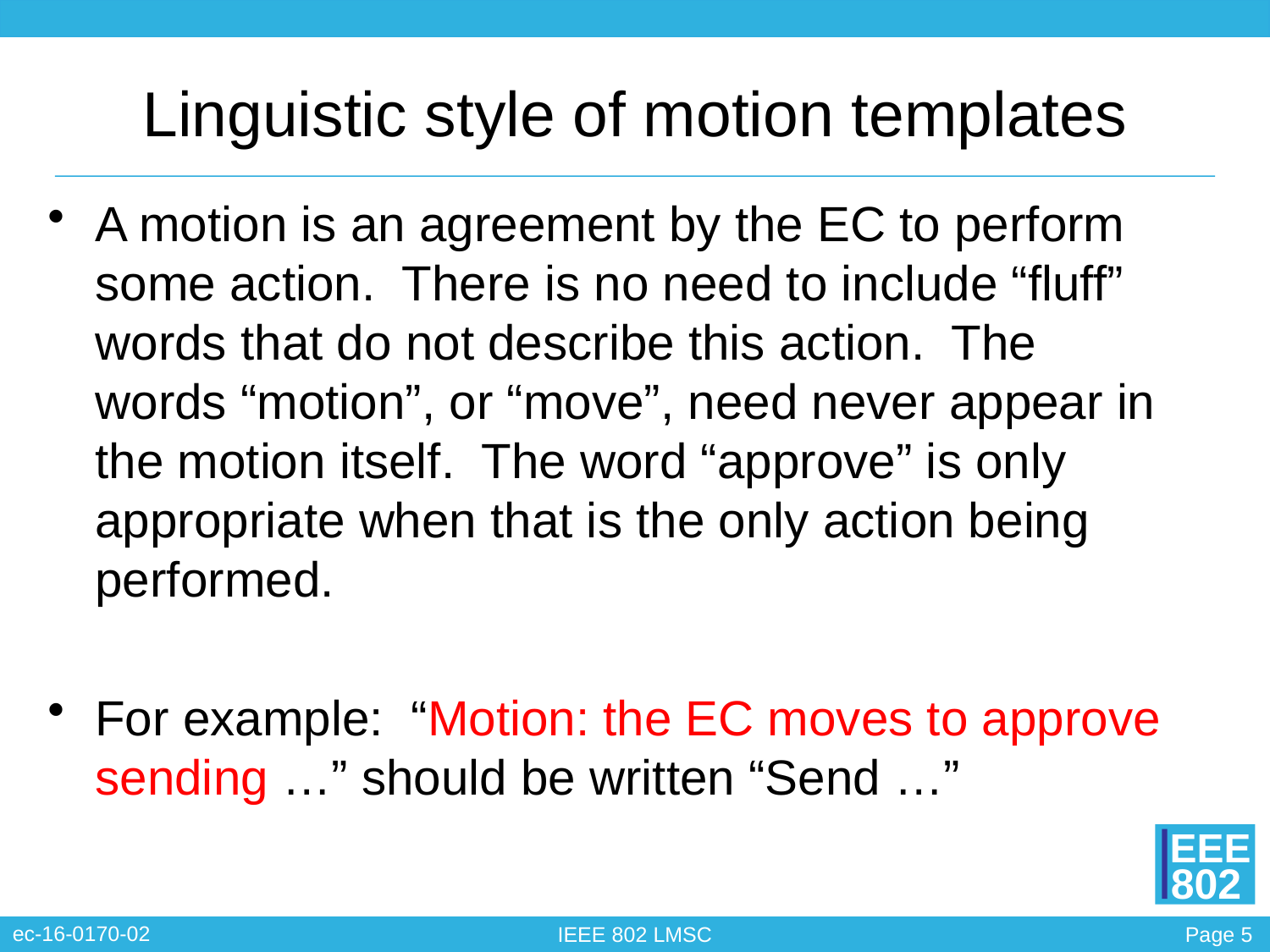

# Linguistic style of motion templates
A motion is an agreement by the EC to perform some action.  There is no need to include “fluff” words that do not describe this action.  The words “motion”, or “move”, need never appear in the motion itself.  The word “approve” is only appropriate when that is the only action being performed.

For example:  “Motion: the EC moves to approve sending …” should be written “Send …”